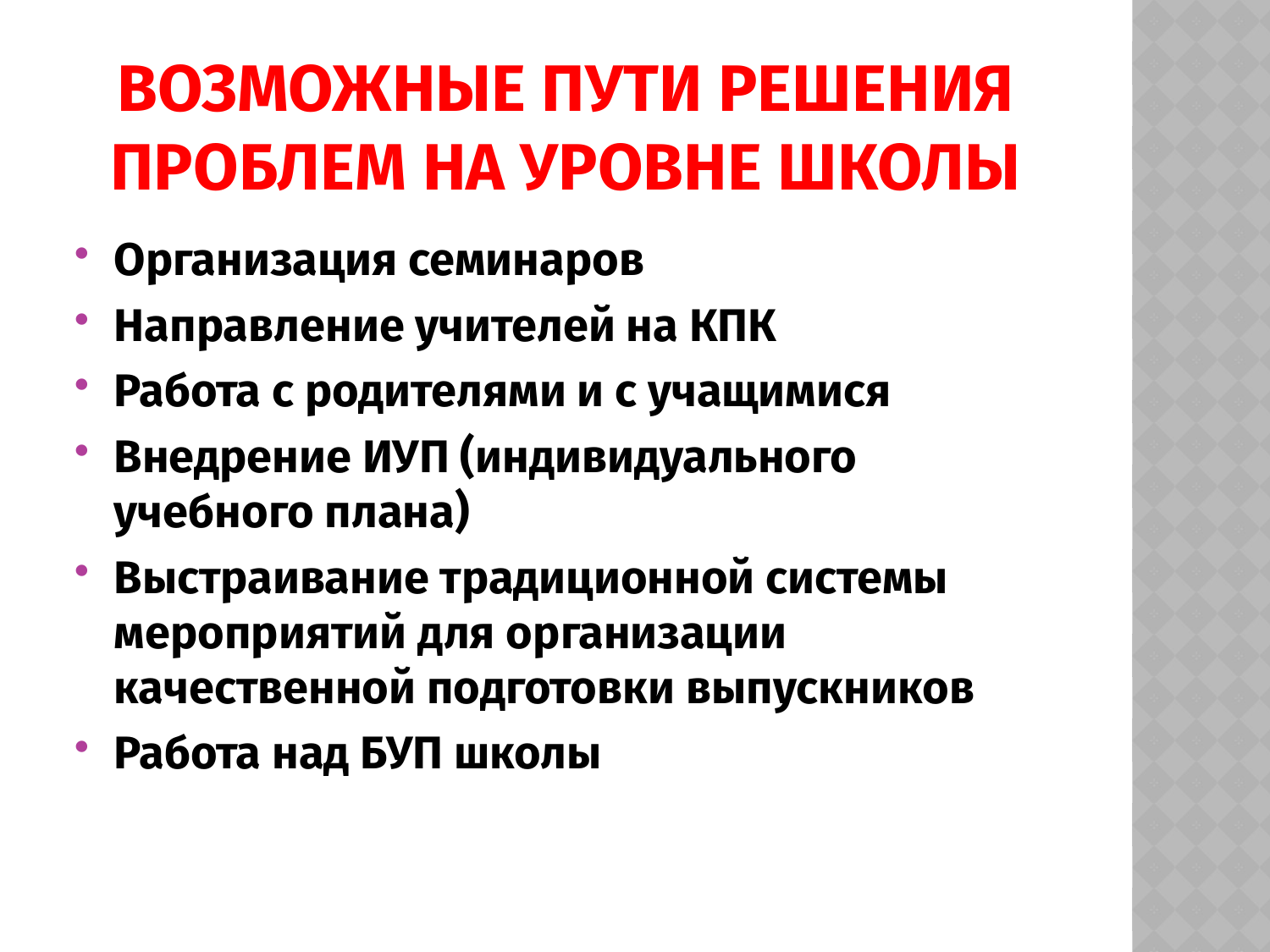

# ВОЗМОЖНЫЕ ПУТИ РЕШЕНИЯ ПРОБЛЕМ НА УРОВНЕ ШКОЛЫ
Организация семинаров
Направление учителей на КПК
Работа с родителями и с учащимися
Внедрение ИУП (индивидуального учебного плана)
Выстраивание традиционной системы мероприятий для организации качественной подготовки выпускников
Работа над БУП школы